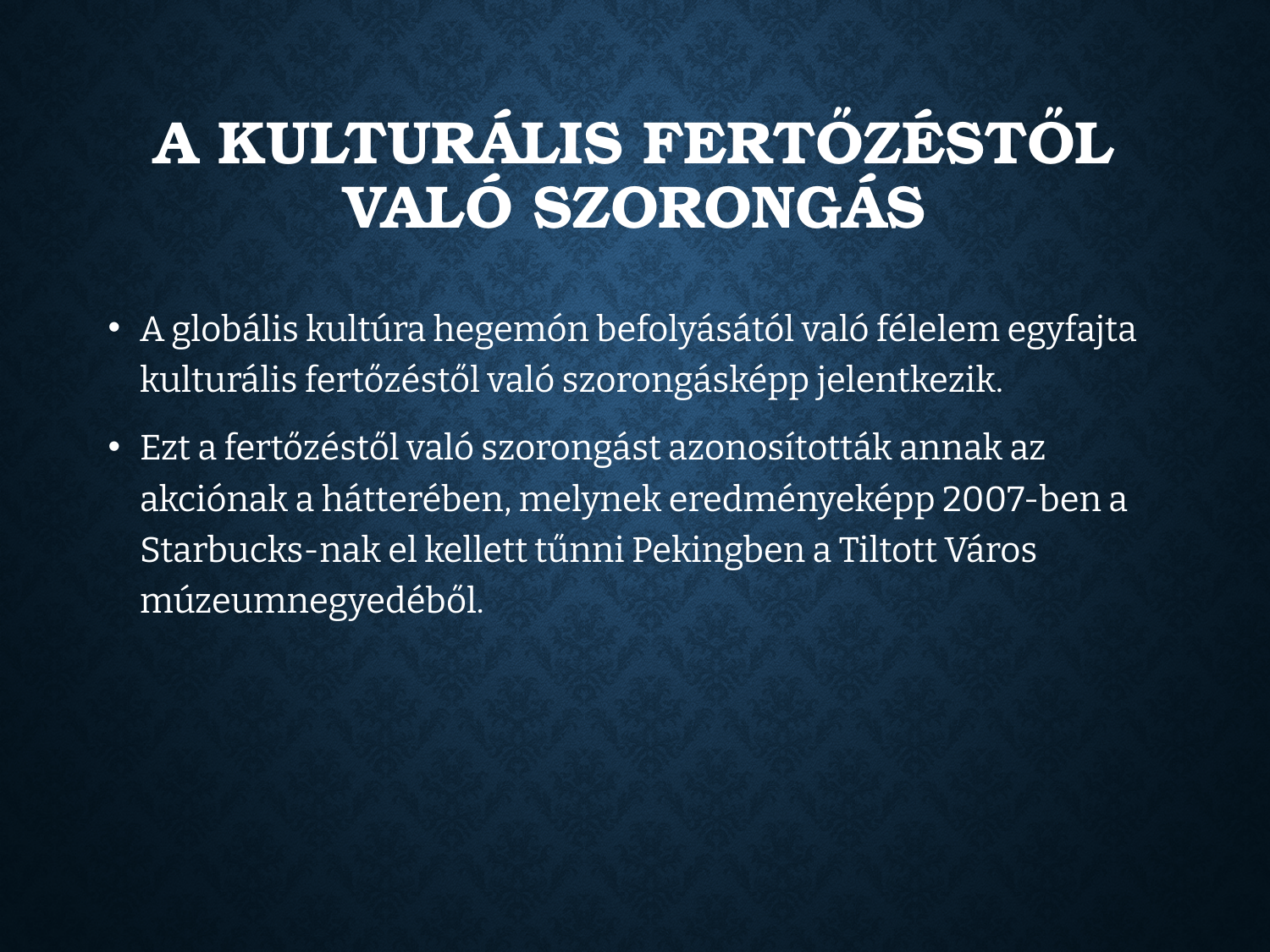

# A kulturális fertőzéstől való szorongás
A globális kultúra hegemón befolyásától való félelem egyfajta kulturális fertőzéstől való szorongásképp jelentkezik.
Ezt a fertőzéstől való szorongást azonosították annak az akciónak a hátterében, melynek eredményeképp 2007-ben a Starbucks-nak el kellett tűnni Pekingben a Tiltott Város múzeumnegyedéből.